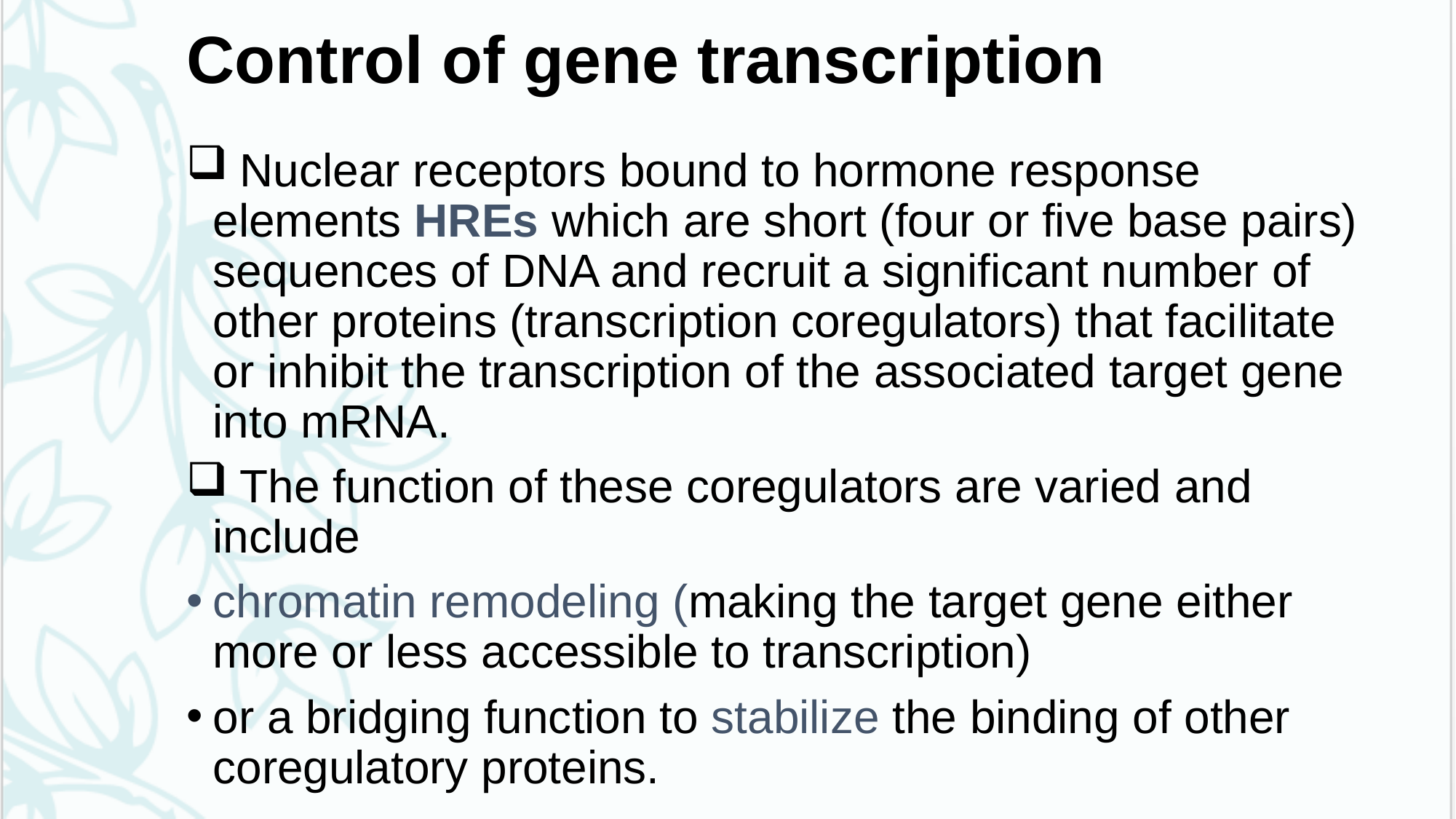

# Control of gene transcription
 Nuclear receptors bound to hormone response elements HREs which are short (four or five base pairs) sequences of DNA and recruit a significant number of other proteins (transcription coregulators) that facilitate or inhibit the transcription of the associated target gene into mRNA.
 The function of these coregulators are varied and include
chromatin remodeling (making the target gene either more or less accessible to transcription)
or a bridging function to stabilize the binding of other coregulatory proteins.